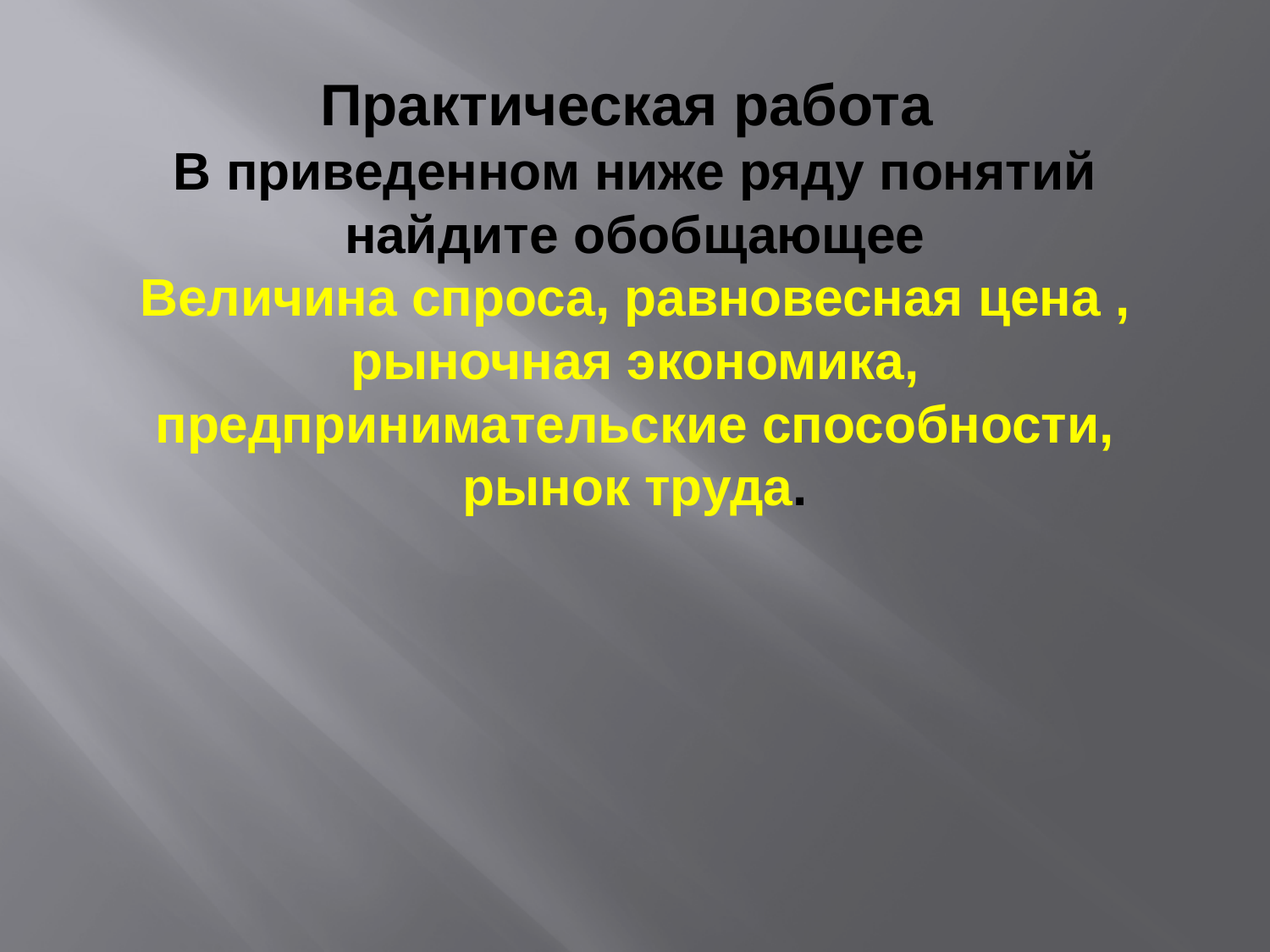

# Практическая работа В приведенном ниже ряду понятий найдите обобщающее Величина спроса, равновесная цена , рыночная экономика, предпринимательские способности, рынок труда.